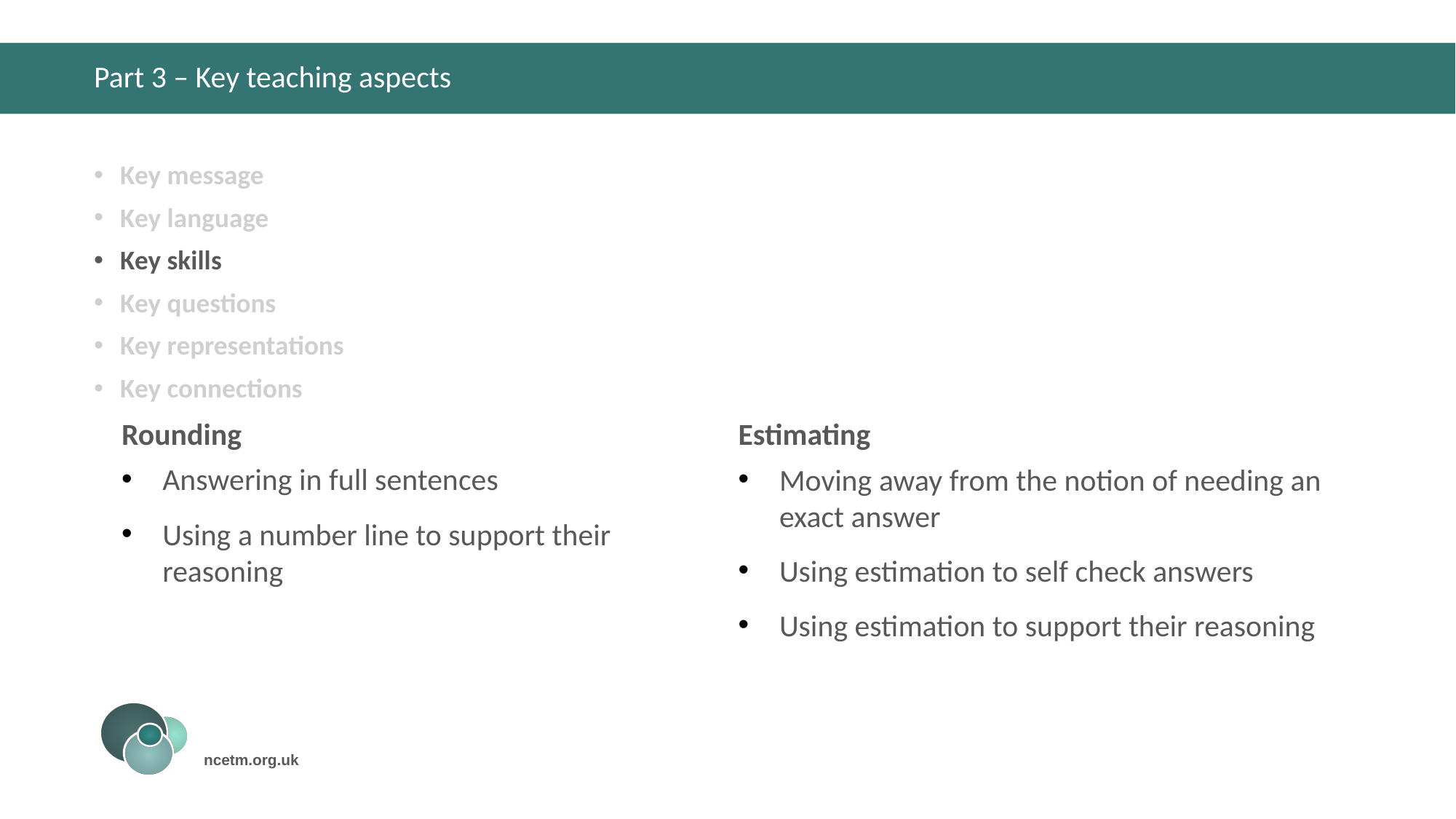

# Part 3 – Key teaching aspects
Key message
Key language
Key skills
Key questions
Key representations
Key connections
Rounding
Answering in full sentences
Using a number line to support their reasoning
Estimating
Moving away from the notion of needing an exact answer
Using estimation to self check answers
Using estimation to support their reasoning